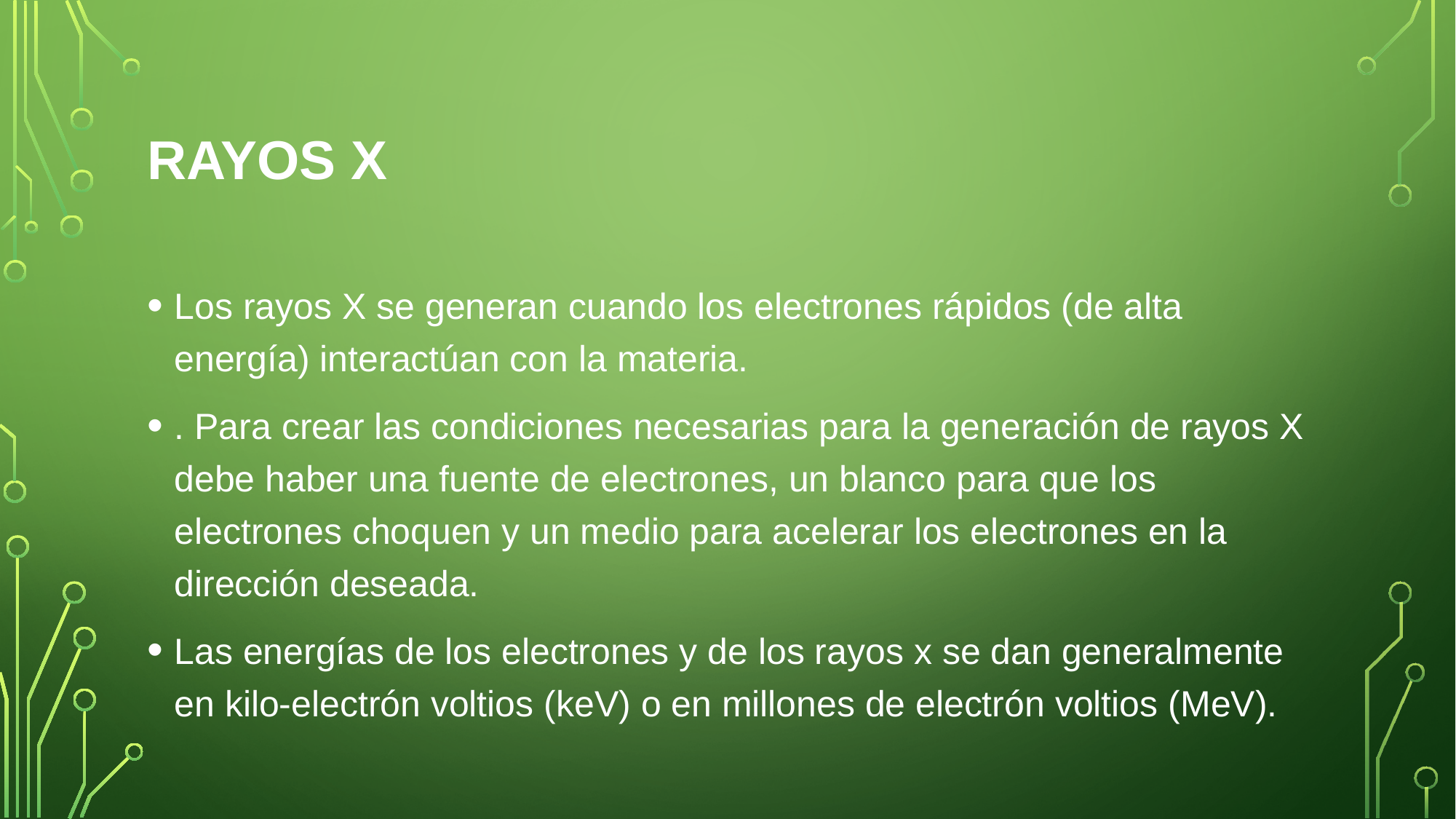

# Rayos X
Los rayos X se generan cuando los electrones rápidos (de alta energía) interactúan con la materia.
. Para crear las condiciones necesarias para la generación de rayos X debe haber una fuente de electrones, un blanco para que los electrones choquen y un medio para acelerar los electrones en la dirección deseada.
Las energías de los electrones y de los rayos x se dan generalmente en kilo-electrón voltios (keV) o en millones de electrón voltios (MeV).